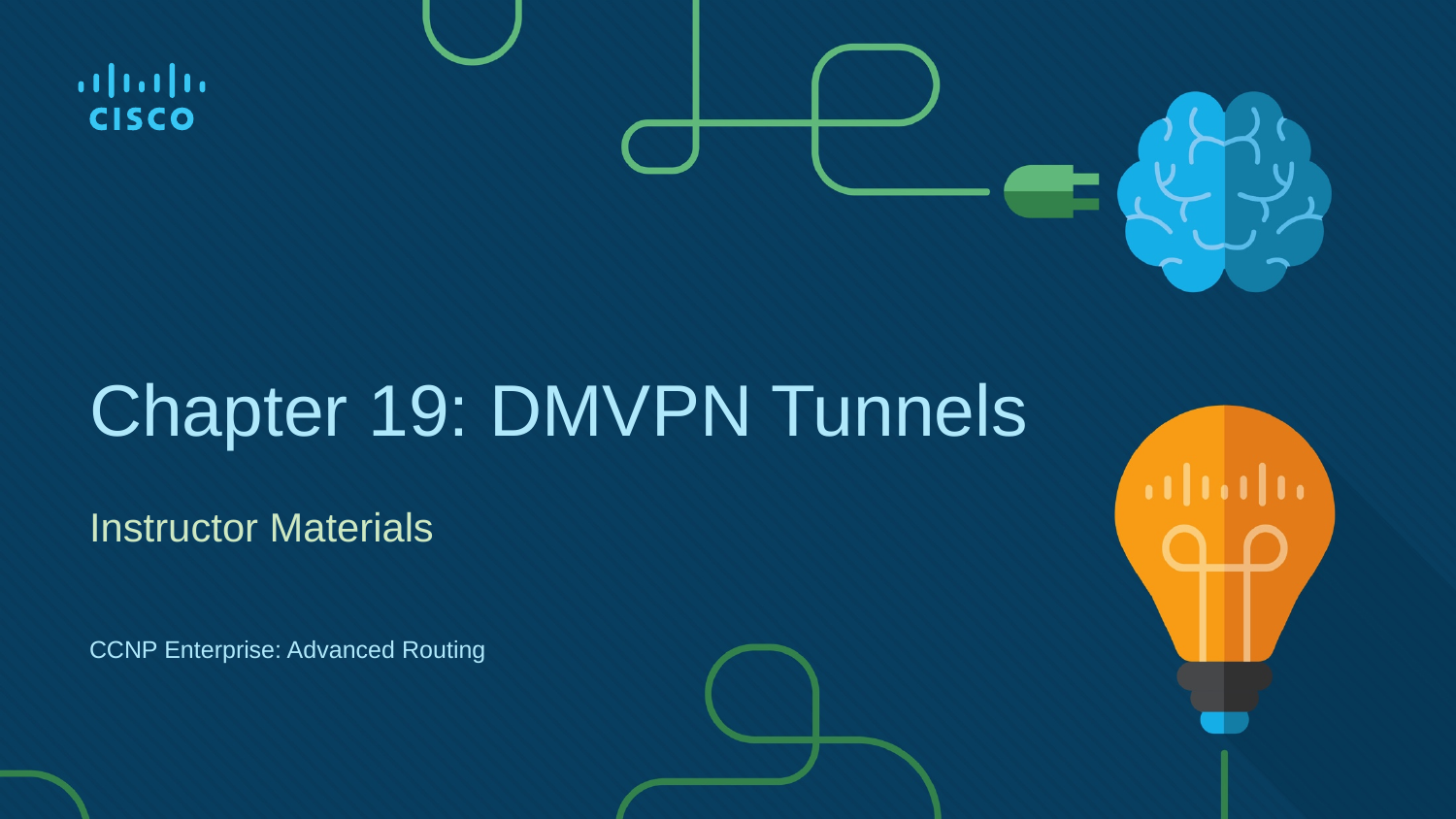

# Chapter 19: DMVPN Tunnels
Instructor Materials
CCNP Enterprise: Advanced Routing